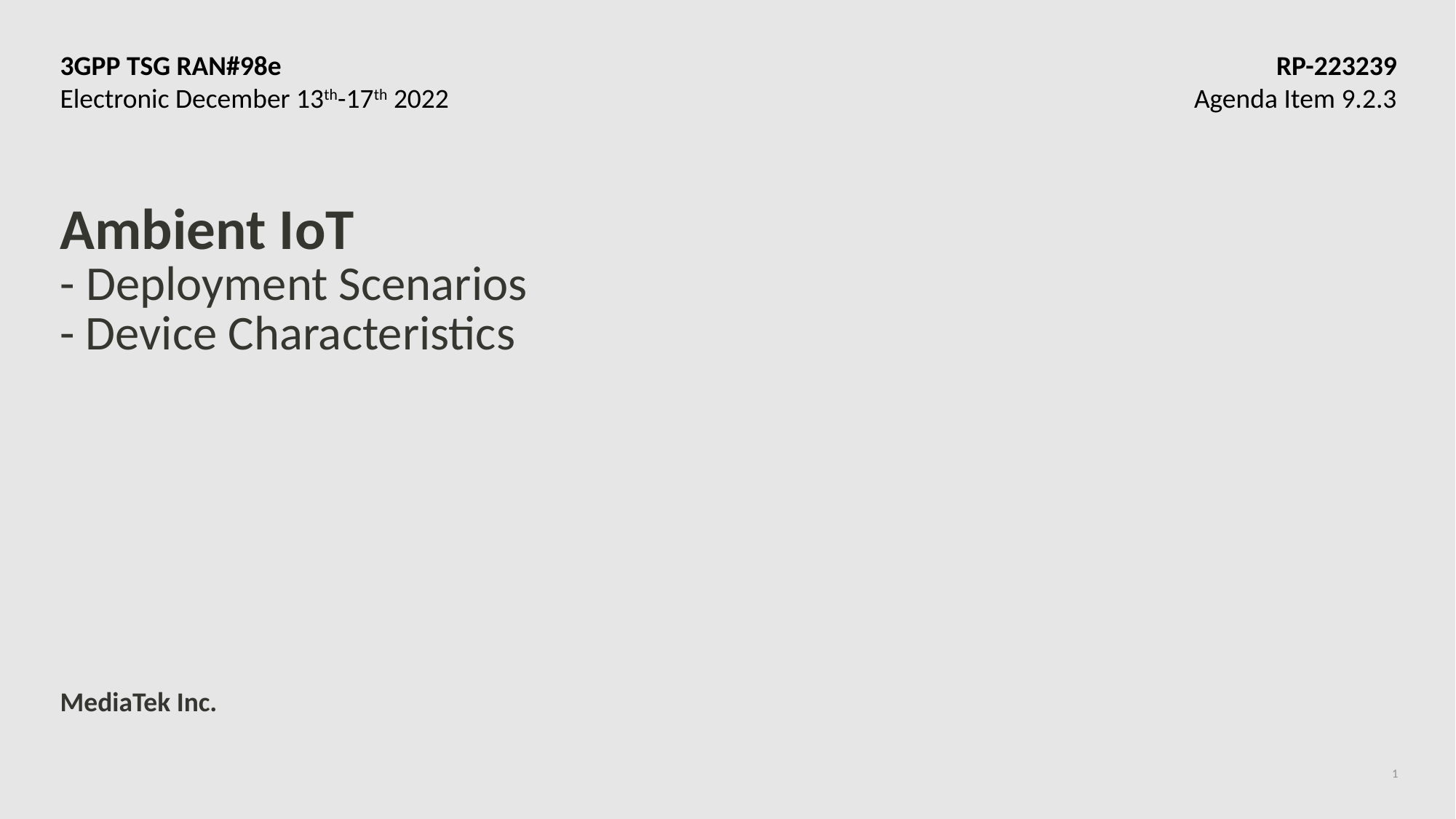

3GPP TSG RAN#98e	RP-223239
Electronic December 13th-17th 2022	Agenda Item 9.2.3
# Ambient IoT - Deployment Scenarios - Device Characteristics
MediaTek Inc.
1